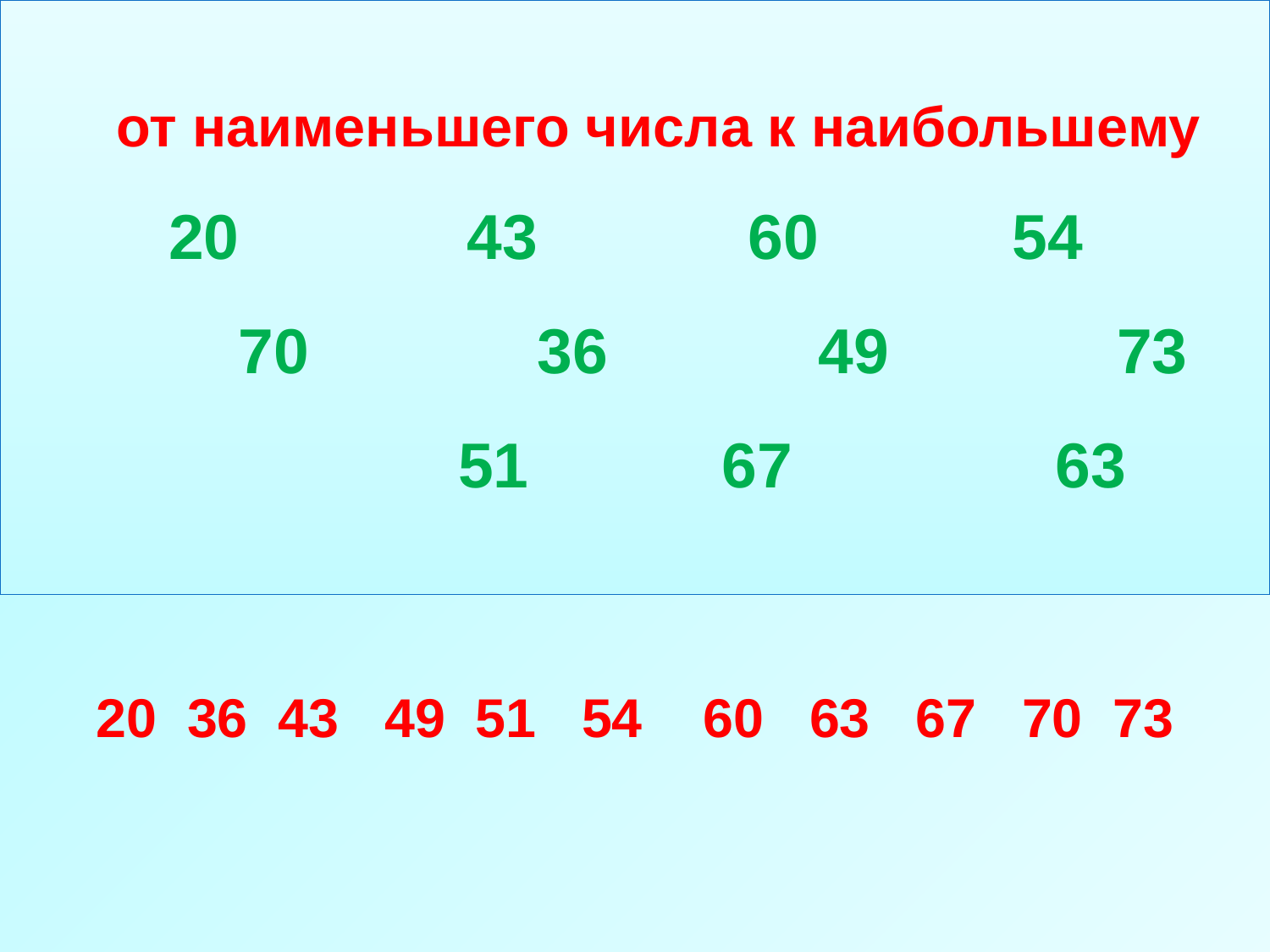

# от наименьшего числа к наибольшему 20             43            60           54  70             36            49             73 51           67               63

20  36  43   49  51   54    60   63   67   70  73